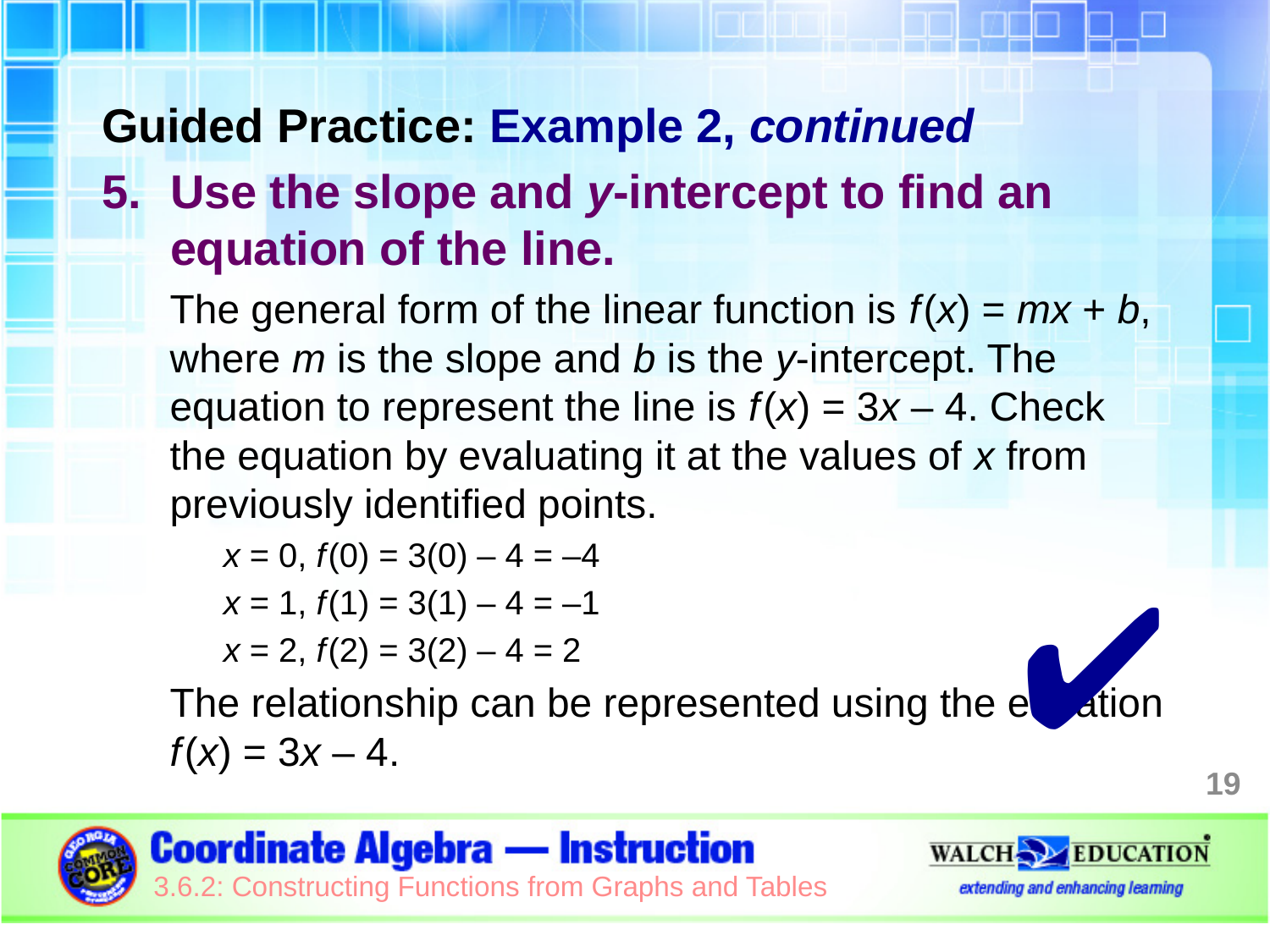

Guided Practice: Example 2, continued
Use the slope and y-intercept to find an equation of the line.
The general form of the linear function is f (x) = mx + b, where m is the slope and b is the y-intercept. The equation to represent the line is f (x) = 3x – 4. Check the equation by evaluating it at the values of x from previously identified points.
x = 0, f (0) = 3(0) – 4 = –4
x = 1, f (1) = 3(1) – 4 = –1
x = 2, f (2) = 3(2) – 4 = 2
The relationship can be represented using the equation f (x) = 3x – 4.

✔
19
3.6.2: Constructing Functions from Graphs and Tables